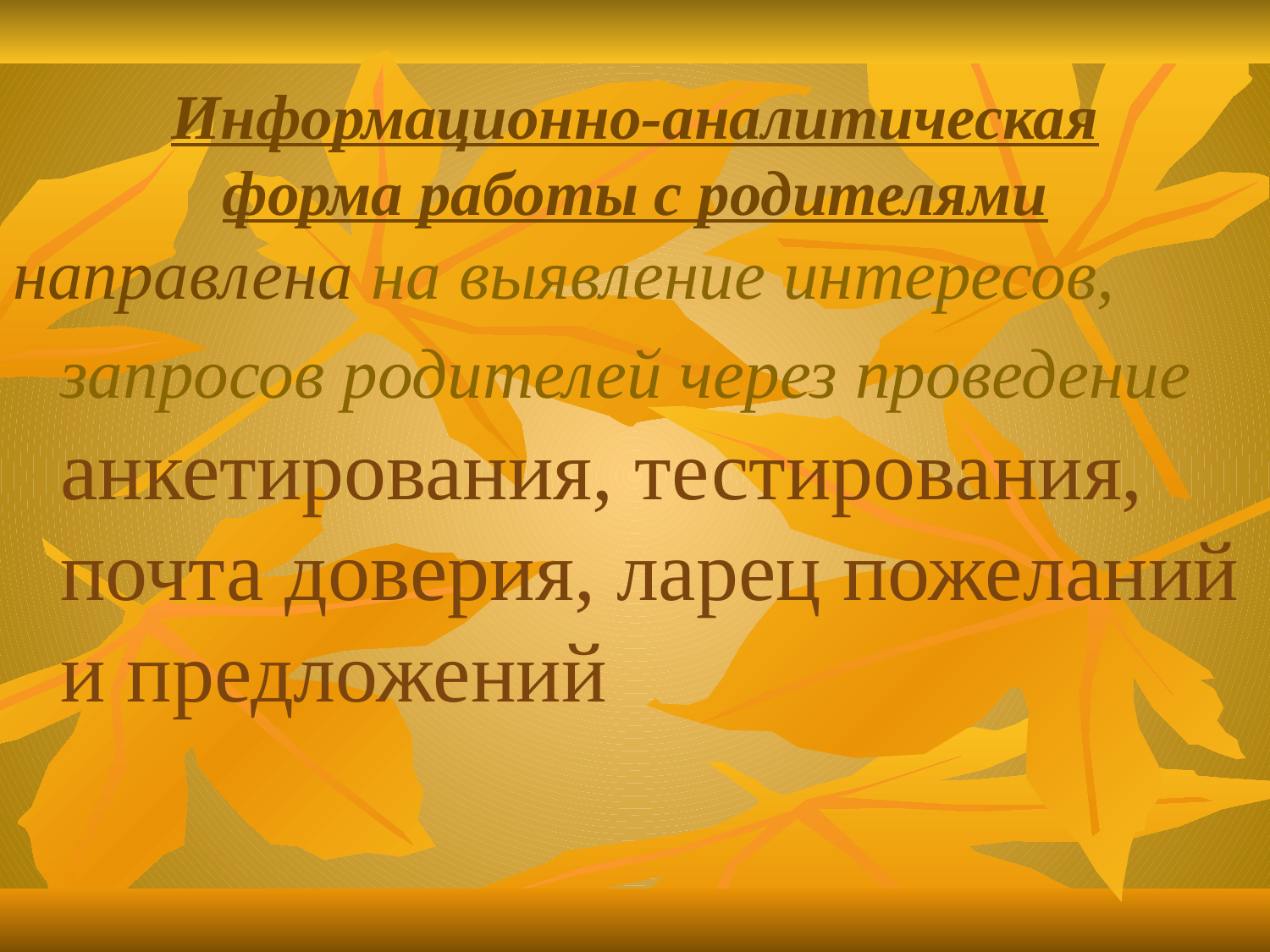

# Информационно-аналитическая форма работы с родителями
направлена на выявление интересов, запросов родителей через проведение  анкетирования, тестирования, почта доверия, ларец пожеланий и предложений